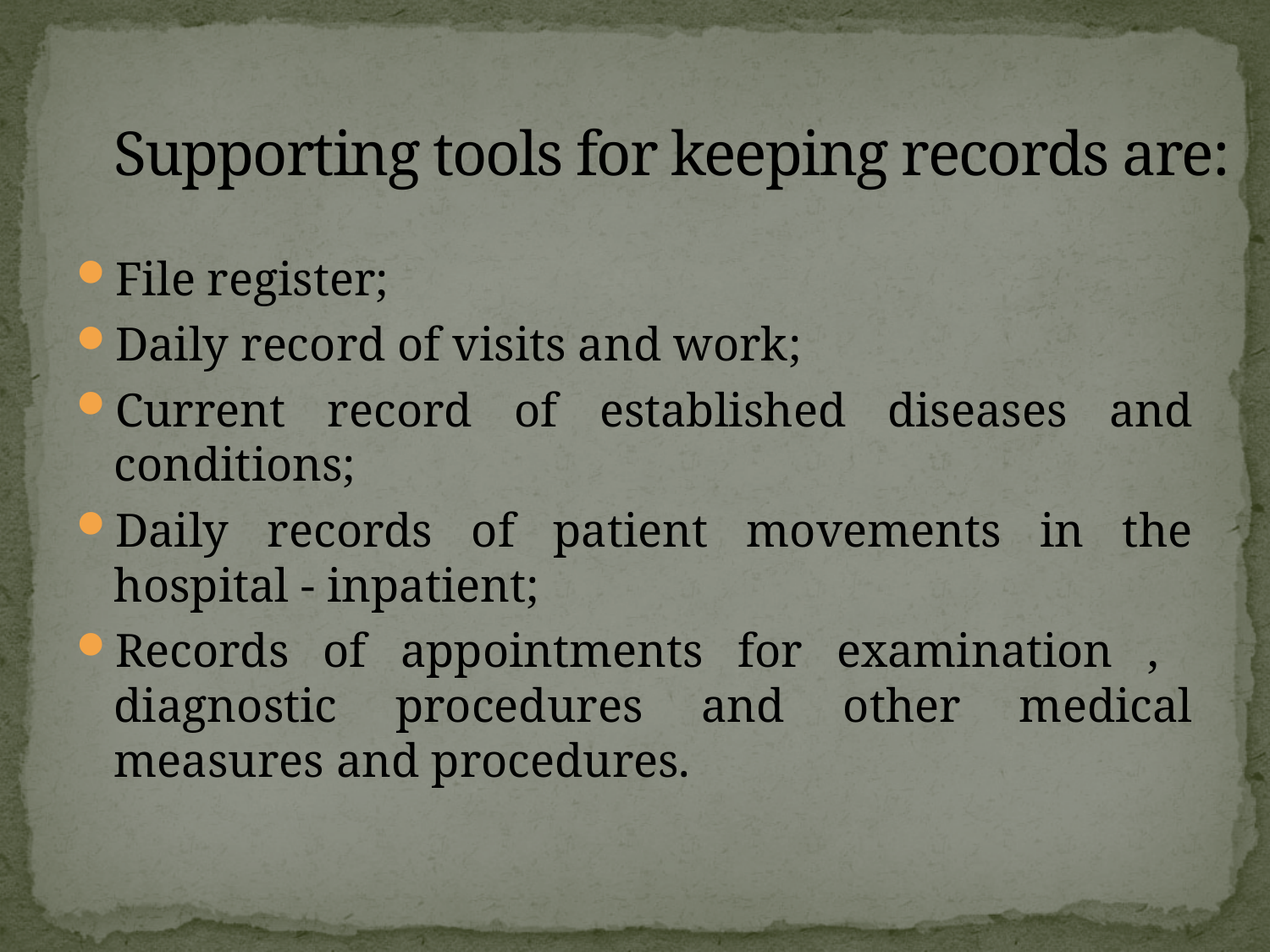

# Supporting tools for keeping records are:
File register;
Daily record of visits and work;
Current record of established diseases and conditions;
Daily records of patient movements in the hospital - inpatient;
Records of appointments for examination ,  diagnostic procedures and other medical measures and procedures.